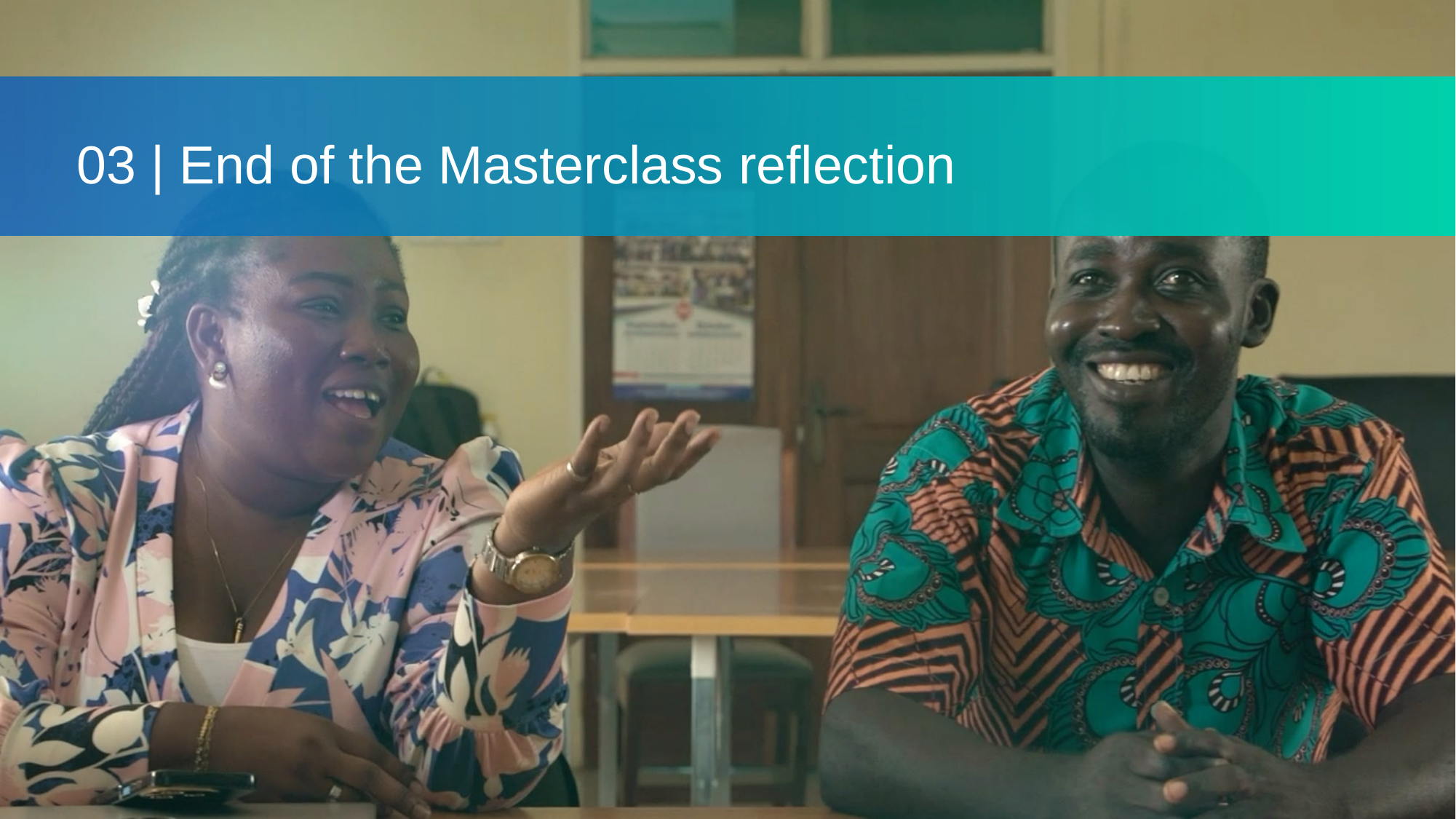

03 | End of the Masterclass reflection